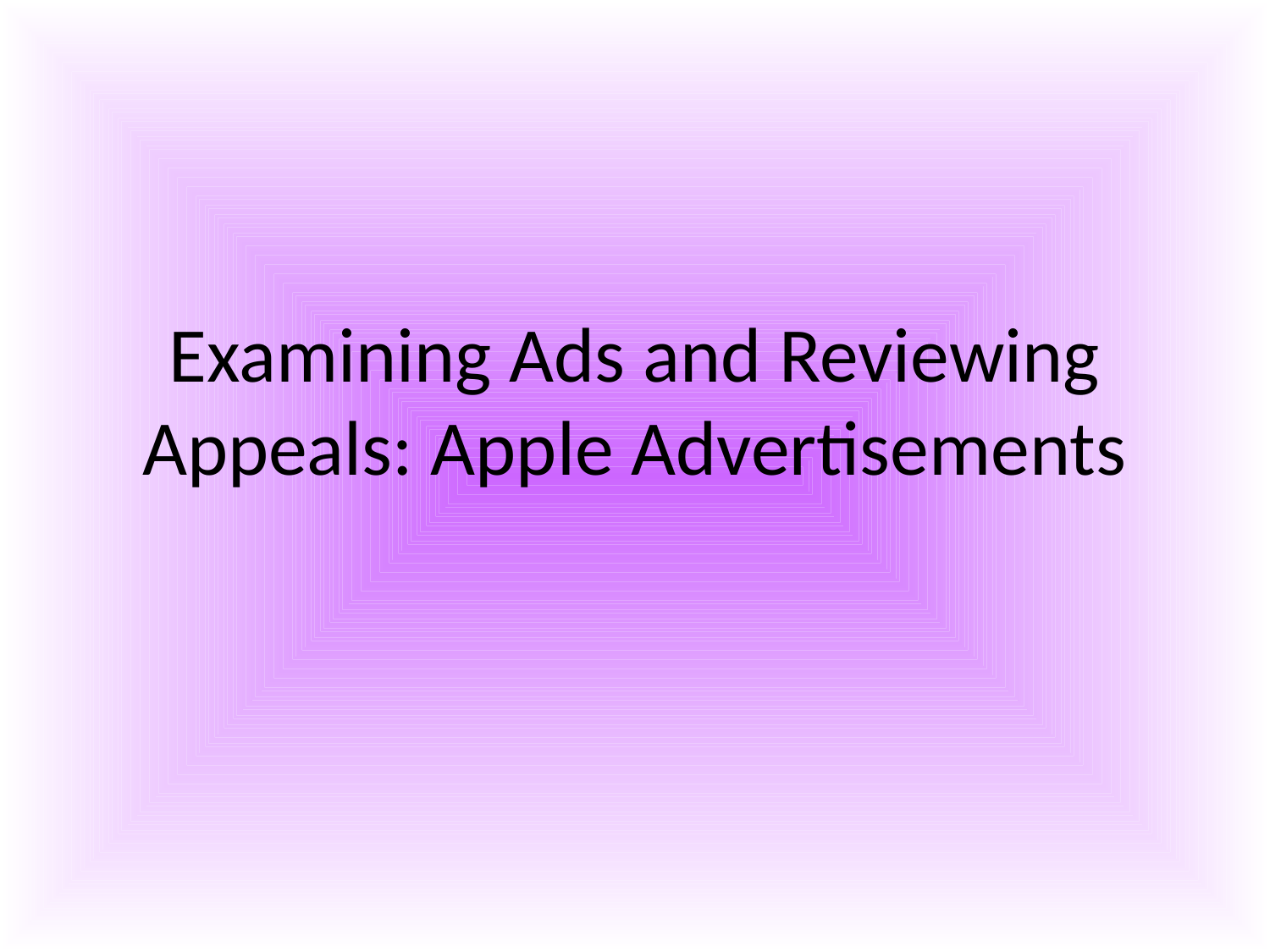

# Examining Ads and Reviewing Appeals: Apple Advertisements